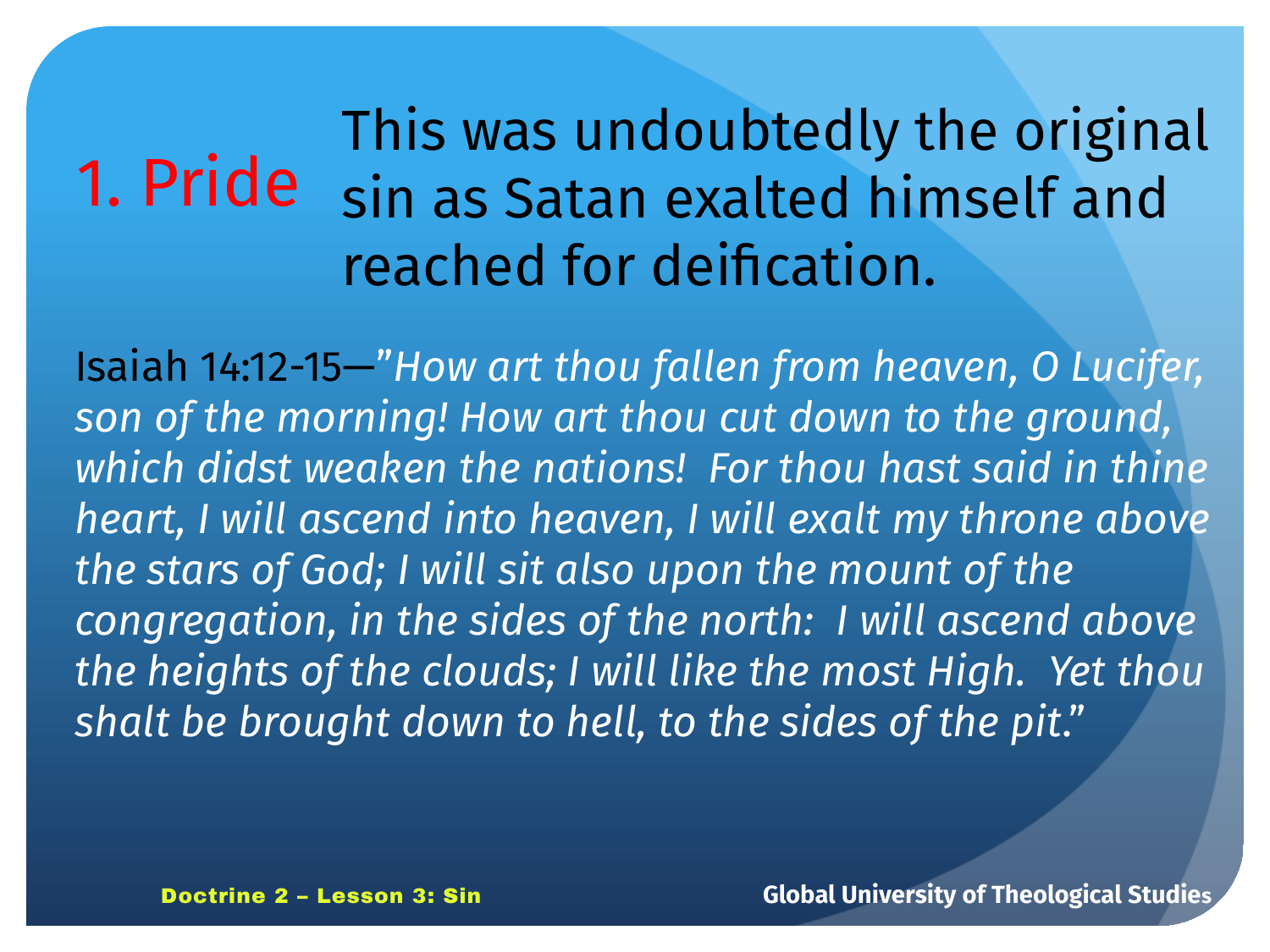

This was undoubtedly the original sin as Satan exalted himself and reached for deification.
1. Pride
Isaiah 14:12-15—”How art thou fallen from heaven, O Lucifer, son of the morning! How art thou cut down to the ground, which didst weaken the nations!  For thou hast said in thine heart, I will ascend into heaven, I will exalt my throne above the stars of God; I will sit also upon the mount of the congregation, in the sides of the north:  I will ascend above the heights of the clouds; I will like the most High.  Yet thou shalt be brought down to hell, to the sides of the pit.”

Doctrine 2 – Lesson 3: Sin                                     Global University of Theological Studies